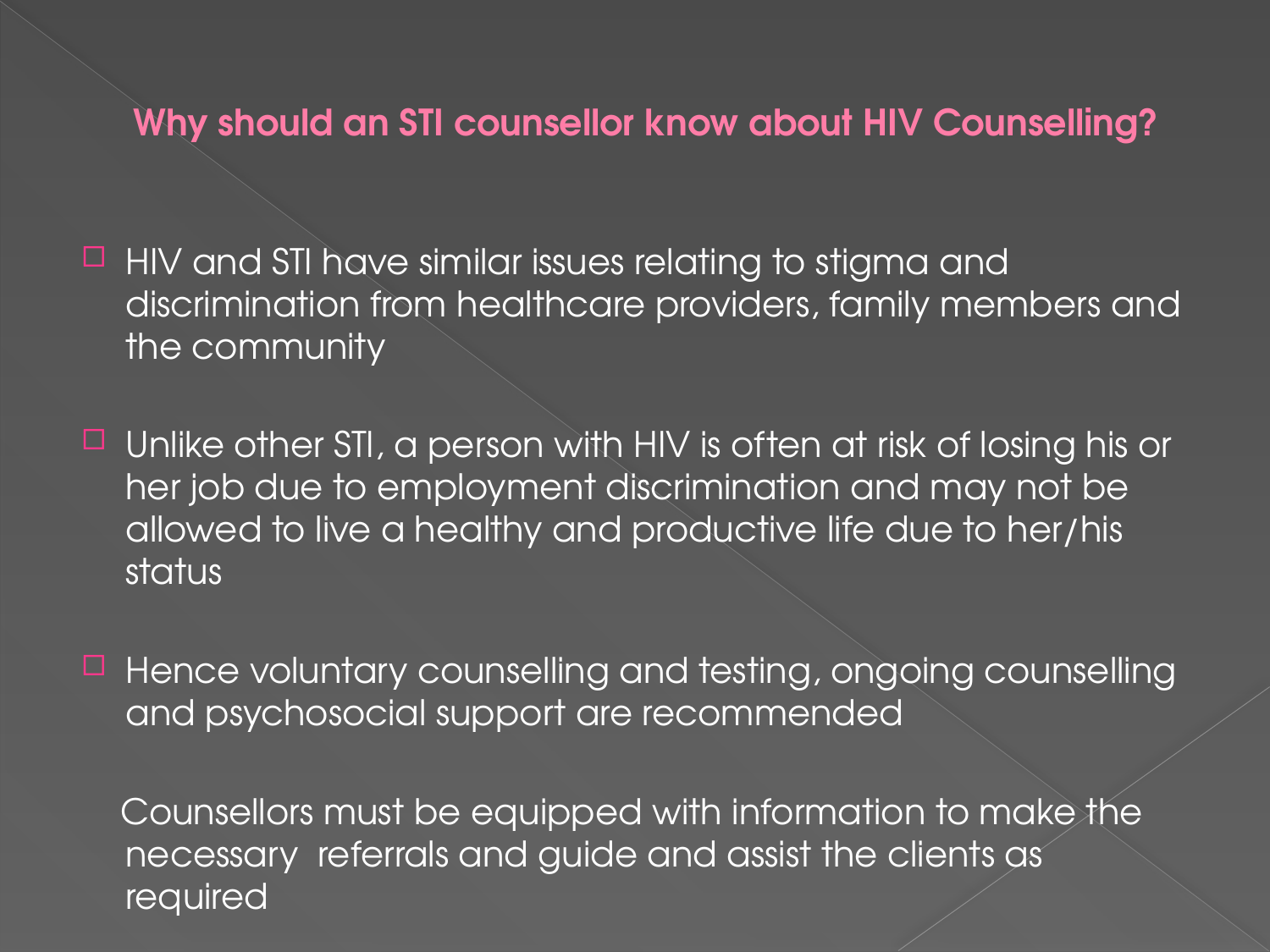

# Why should an STI counsellor know about HIV Counselling?
HIV and STI have similar issues relating to stigma and discrimination from healthcare providers, family members and the community

Unlike other STI, a person with HIV is often at risk of losing his or her job due to employment discrimination and may not be allowed to live a healthy and productive life due to her/his status

Hence voluntary counselling and testing, ongoing counselling and psychosocial support are recommended

    Counsellors must be equipped with information to make the necessary  referrals and guide and assist the clients as required